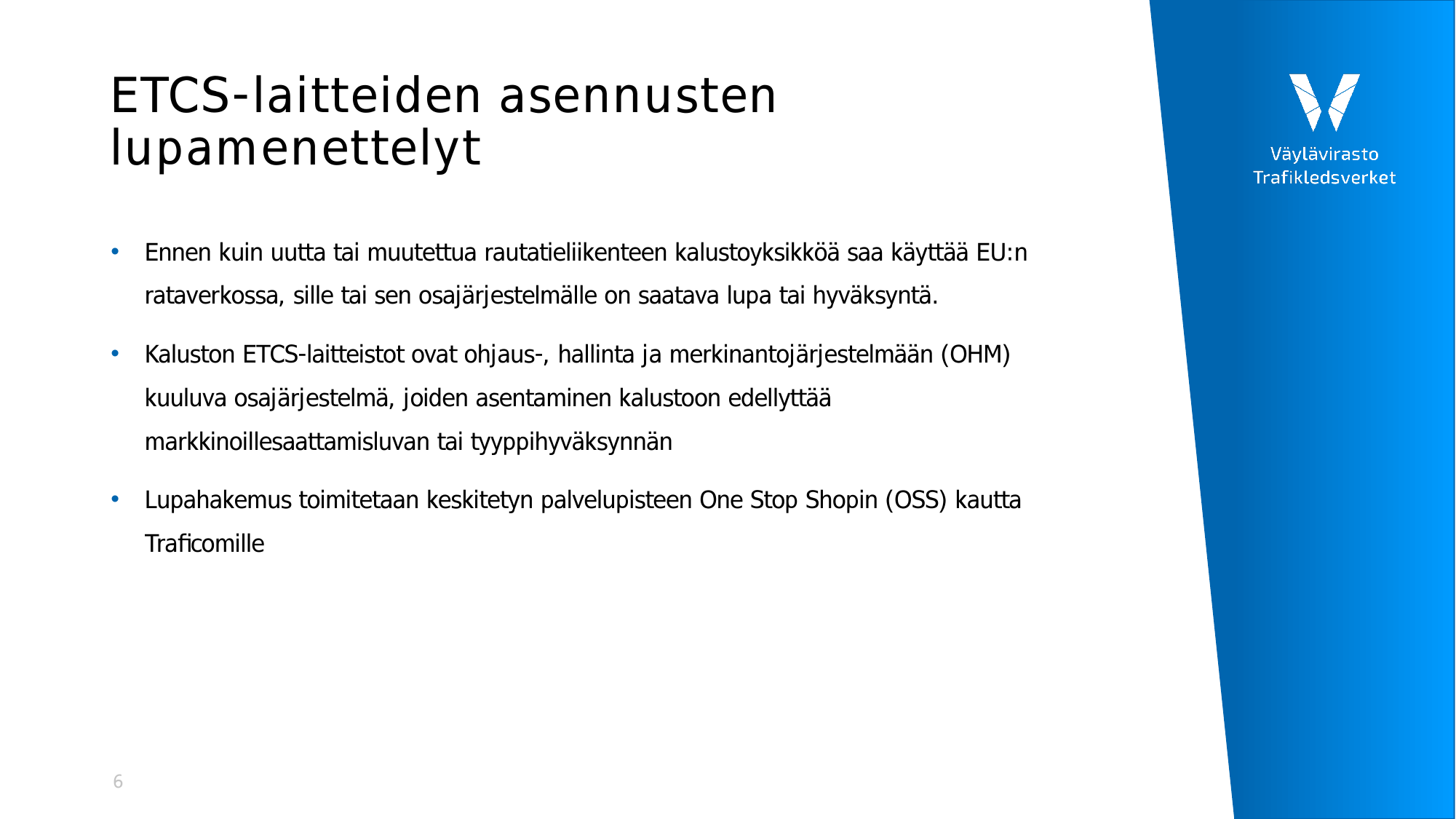

# ETCS-laitteiden asennusten lupamenettelyt
Ennen kuin uutta tai muutettua rautatieliikenteen kalustoyksikköä saa käyttää EU:n rataverkossa, sille tai sen osajärjestelmälle on saatava lupa tai hyväksyntä.
Kaluston ETCS-laitteistot ovat ohjaus-, hallinta ja merkinantojärjestelmään (OHM) kuuluva osajärjestelmä, joiden asentaminen kalustoon edellyttää markkinoillesaattamisluvan tai tyyppihyväksynnän
Lupahakemus toimitetaan keskitetyn palvelupisteen One Stop Shopin (OSS) kautta Traficomille
6